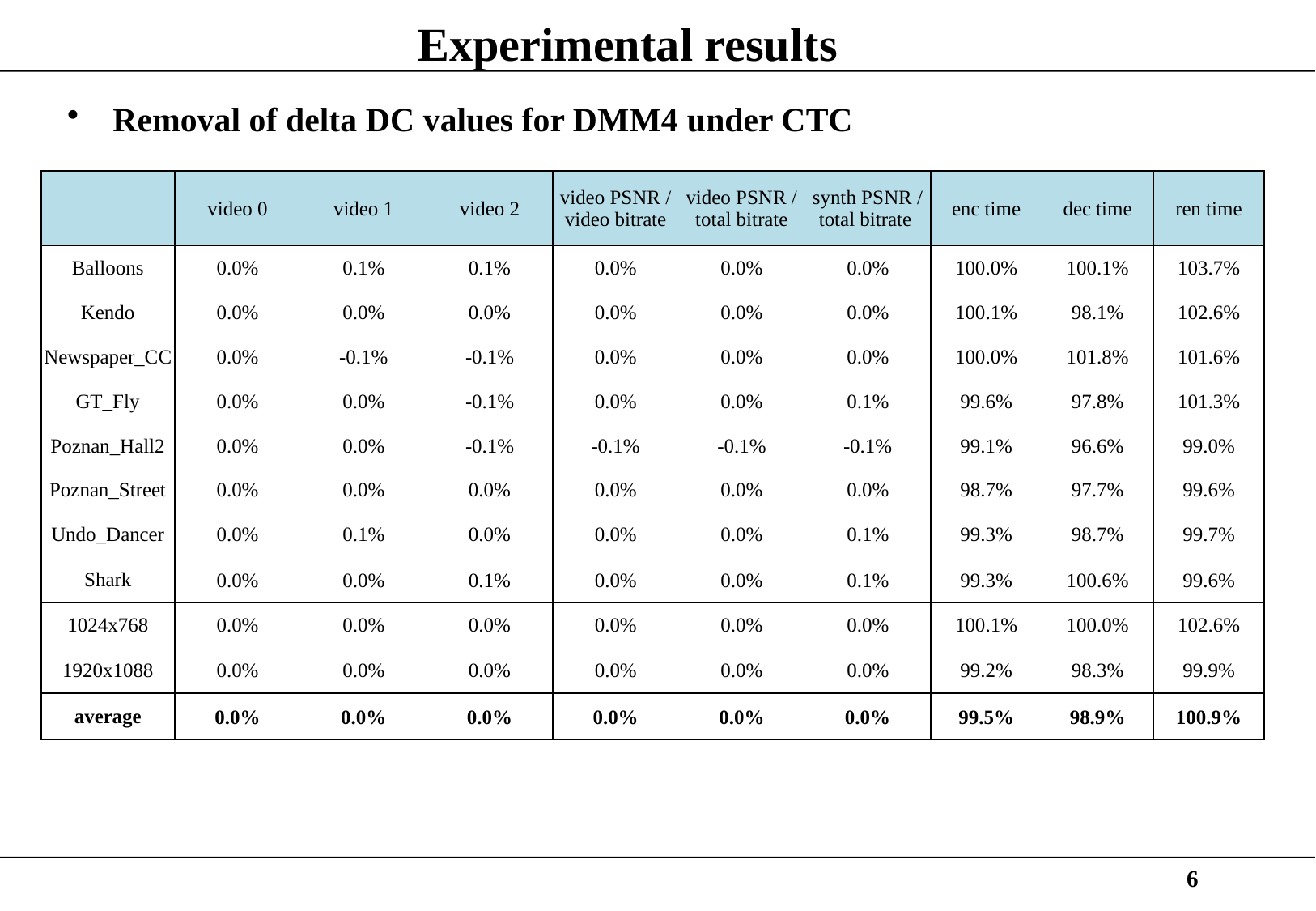

# Experimental results
Removal of delta DC values for DMM4 under CTC
|  | video 0 | video 1 | video 2 | video PSNR / video bitrate | video PSNR / total bitrate | synth PSNR / total bitrate | enc time | dec time | ren time |
| --- | --- | --- | --- | --- | --- | --- | --- | --- | --- |
| Balloons | 0.0% | 0.1% | 0.1% | 0.0% | 0.0% | 0.0% | 100.0% | 100.1% | 103.7% |
| Kendo | 0.0% | 0.0% | 0.0% | 0.0% | 0.0% | 0.0% | 100.1% | 98.1% | 102.6% |
| Newspaper\_CC | 0.0% | -0.1% | -0.1% | 0.0% | 0.0% | 0.0% | 100.0% | 101.8% | 101.6% |
| GT\_Fly | 0.0% | 0.0% | -0.1% | 0.0% | 0.0% | 0.1% | 99.6% | 97.8% | 101.3% |
| Poznan\_Hall2 | 0.0% | 0.0% | -0.1% | -0.1% | -0.1% | -0.1% | 99.1% | 96.6% | 99.0% |
| Poznan\_Street | 0.0% | 0.0% | 0.0% | 0.0% | 0.0% | 0.0% | 98.7% | 97.7% | 99.6% |
| Undo\_Dancer | 0.0% | 0.1% | 0.0% | 0.0% | 0.0% | 0.1% | 99.3% | 98.7% | 99.7% |
| Shark | 0.0% | 0.0% | 0.1% | 0.0% | 0.0% | 0.1% | 99.3% | 100.6% | 99.6% |
| 1024x768 | 0.0% | 0.0% | 0.0% | 0.0% | 0.0% | 0.0% | 100.1% | 100.0% | 102.6% |
| 1920x1088 | 0.0% | 0.0% | 0.0% | 0.0% | 0.0% | 0.0% | 99.2% | 98.3% | 99.9% |
| average | 0.0% | 0.0% | 0.0% | 0.0% | 0.0% | 0.0% | 99.5% | 98.9% | 100.9% |
6